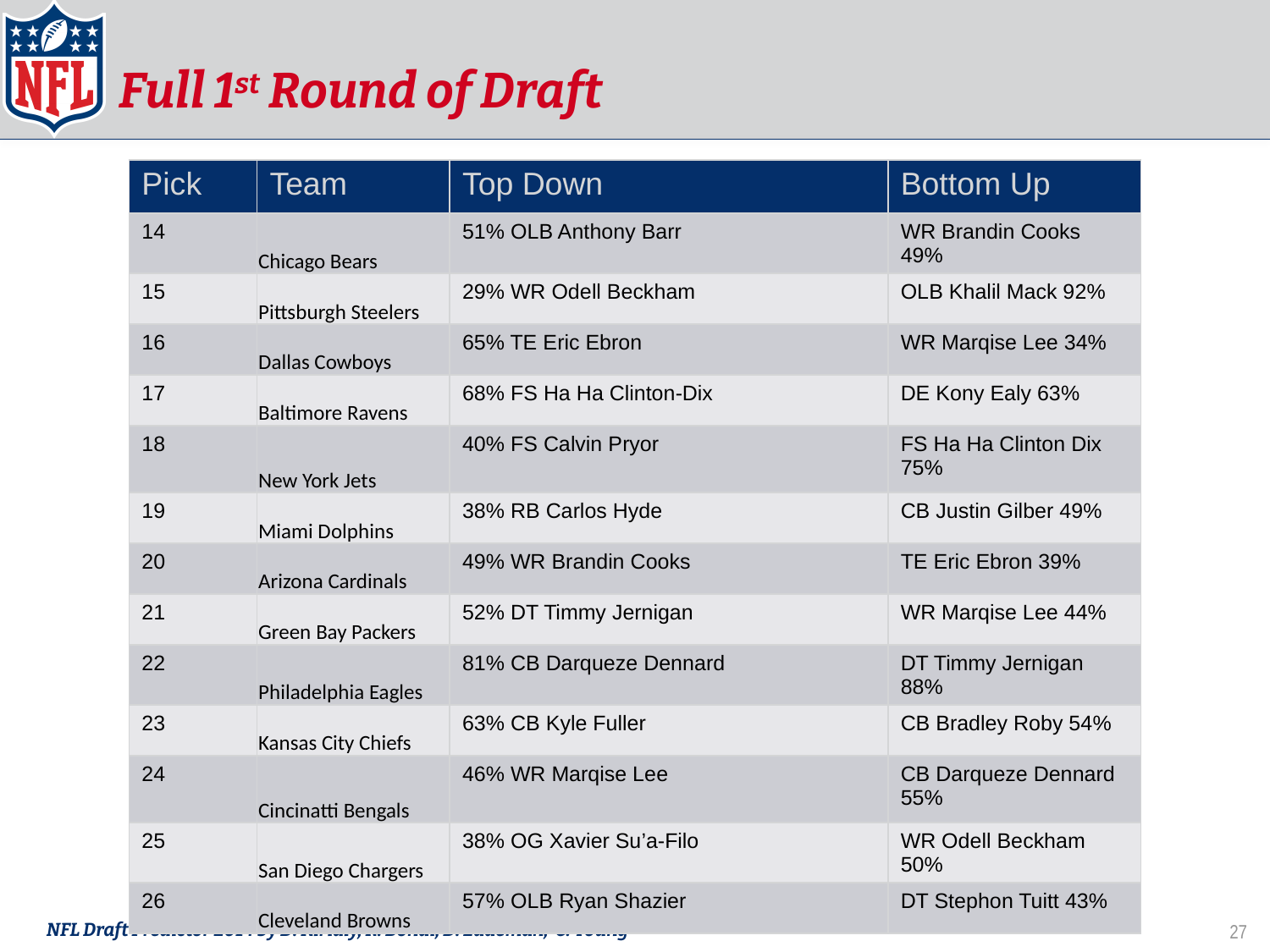

# Full 1st Round of Draft
| Pick | Team | Top Down | Bottom Up |
| --- | --- | --- | --- |
| 14 | Chicago Bears | 51% OLB Anthony Barr | WR Brandin Cooks 49% |
| 15 | Pittsburgh Steelers | 29% WR Odell Beckham | OLB Khalil Mack 92% |
| 16 | Dallas Cowboys | 65% TE Eric Ebron | WR Marqise Lee 34% |
| 17 | Baltimore Ravens | 68% FS Ha Ha Clinton-Dix | DE Kony Ealy 63% |
| 18 | New York Jets | 40% FS Calvin Pryor | FS Ha Ha Clinton Dix 75% |
| 19 | Miami Dolphins | 38% RB Carlos Hyde | CB Justin Gilber 49% |
| 20 | Arizona Cardinals | 49% WR Brandin Cooks | TE Eric Ebron 39% |
| 21 | Green Bay Packers | 52% DT Timmy Jernigan | WR Marqise Lee 44% |
| 22 | Philadelphia Eagles | 81% CB Darqueze Dennard | DT Timmy Jernigan 88% |
| 23 | Kansas City Chiefs | 63% CB Kyle Fuller | CB Bradley Roby 54% |
| 24 | Cincinatti Bengals | 46% WR Marqise Lee | CB Darqueze Dennard 55% |
| 25 | San Diego Chargers | 38% OG Xavier Su’a-Filo | WR Odell Beckham 50% |
| 26 | Cleveland Browns | 57% OLB Ryan Shazier | DT Stephon Tuitt 43% |